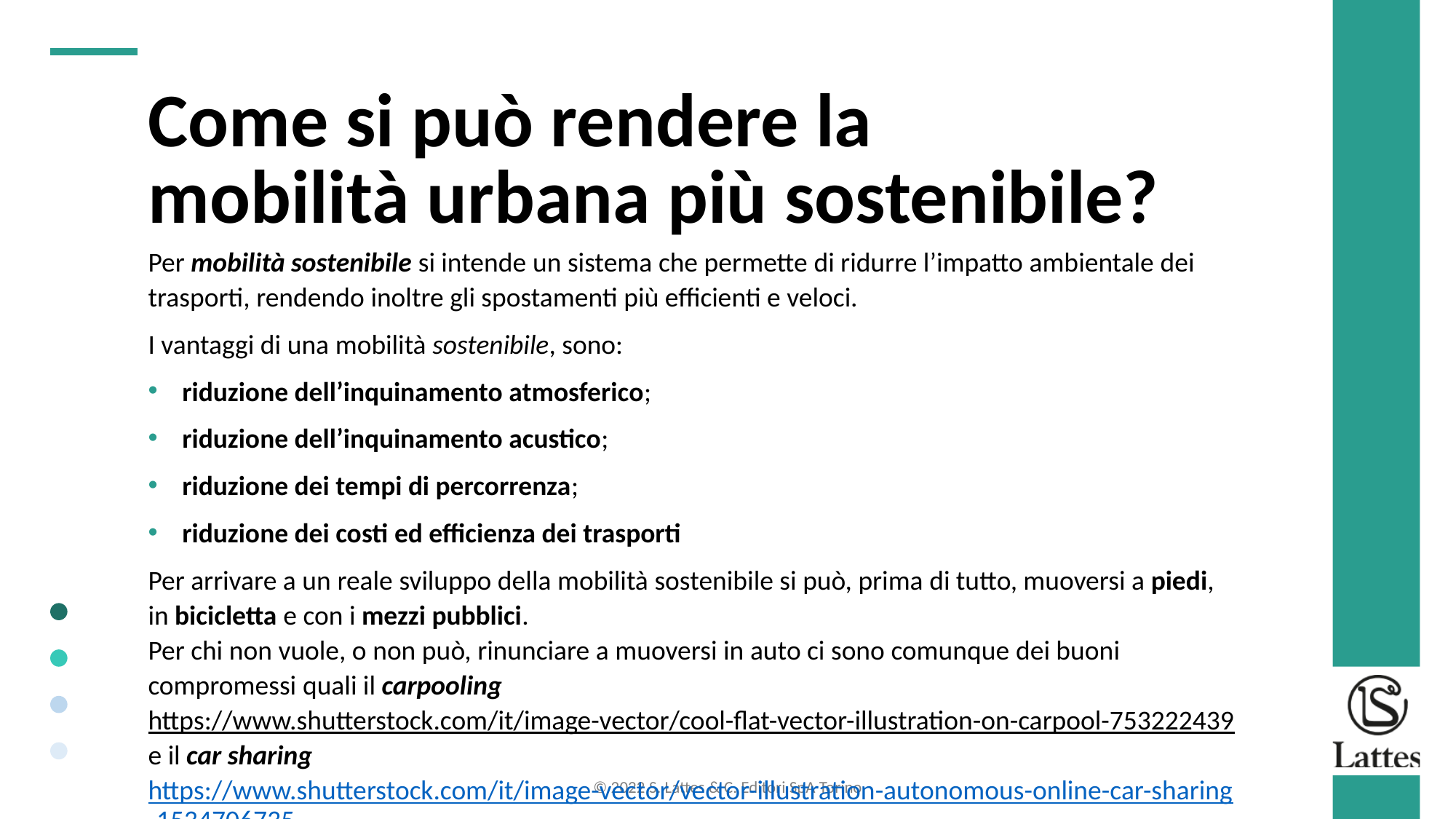

Come si può rendere la
mobilità urbana più sostenibile?
Per mobilità sostenibile si intende un sistema che permette di ridurre l’impatto ambientale dei trasporti, rendendo inoltre gli spostamenti più efficienti e veloci.
I vantaggi di una mobilità sostenibile, sono:
riduzione dell’inquinamento atmosferico;
riduzione dell’inquinamento acustico;
riduzione dei tempi di percorrenza;
riduzione dei costi ed efficienza dei trasporti
Per arrivare a un reale sviluppo della mobilità sostenibile si può, prima di tutto, muoversi a piedi, in bicicletta e con i mezzi pubblici.
Per chi non vuole, o non può, rinunciare a muoversi in auto ci sono comunque dei buoni compromessi quali il carpooling https://www.shutterstock.com/it/image-vector/cool-flat-vector-illustration-on-carpool-753222439e il car sharing https://www.shutterstock.com/it/image-vector/vector-illustration-autonomous-online-car-sharing-1534706735